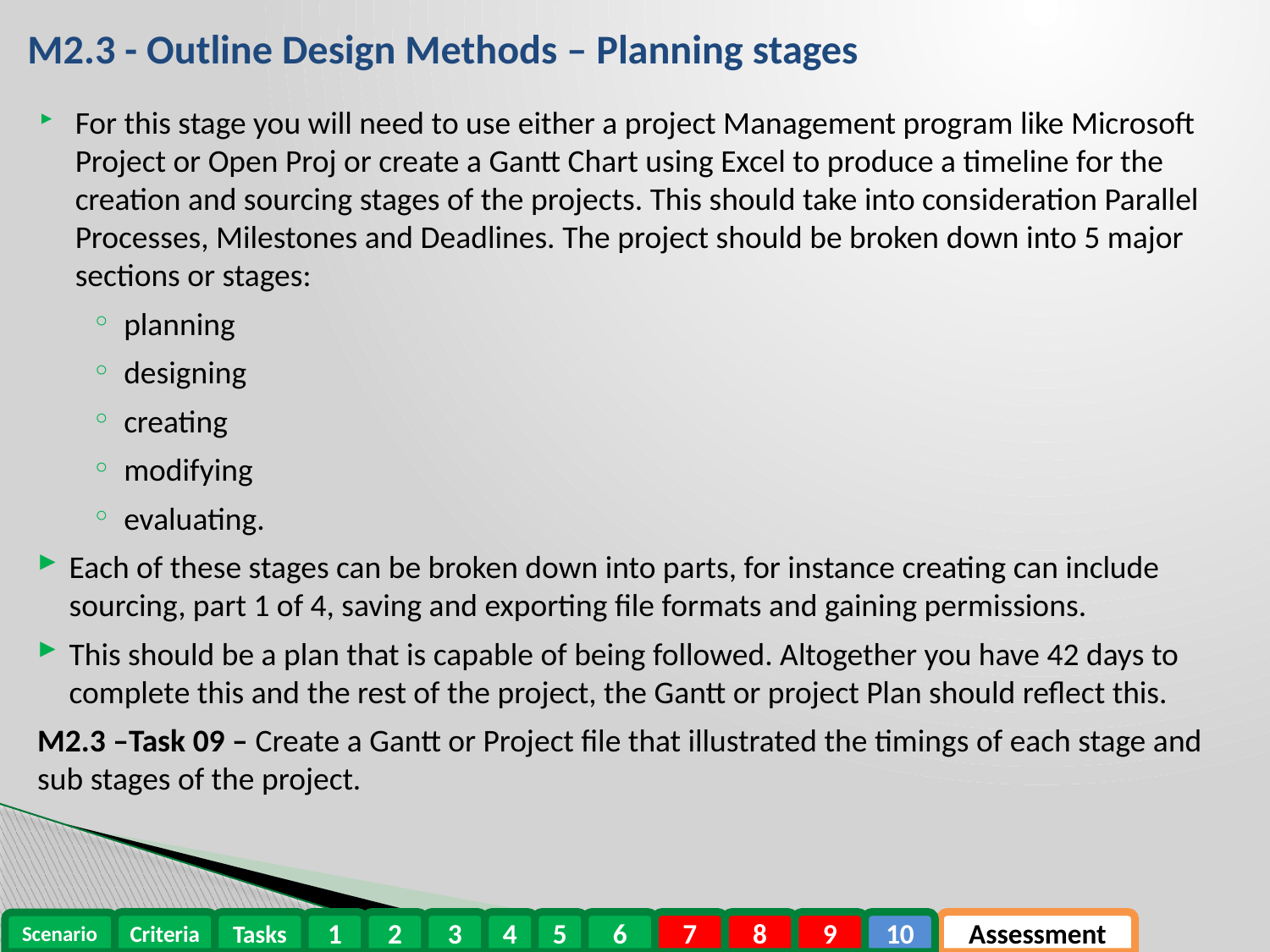

M2.3 - Outline Design Methods – Planning stages
For this stage you will need to use either a project Management program like Microsoft Project or Open Proj or create a Gantt Chart using Excel to produce a timeline for the creation and sourcing stages of the projects. This should take into consideration Parallel Processes, Milestones and Deadlines. The project should be broken down into 5 major sections or stages:
planning
designing
creating
modifying
evaluating.
Each of these stages can be broken down into parts, for instance creating can include sourcing, part 1 of 4, saving and exporting file formats and gaining permissions.
This should be a plan that is capable of being followed. Altogether you have 42 days to complete this and the rest of the project, the Gantt or project Plan should reflect this.
M2.3 –Task 09 – Create a Gantt or Project file that illustrated the timings of each stage and sub stages of the project.